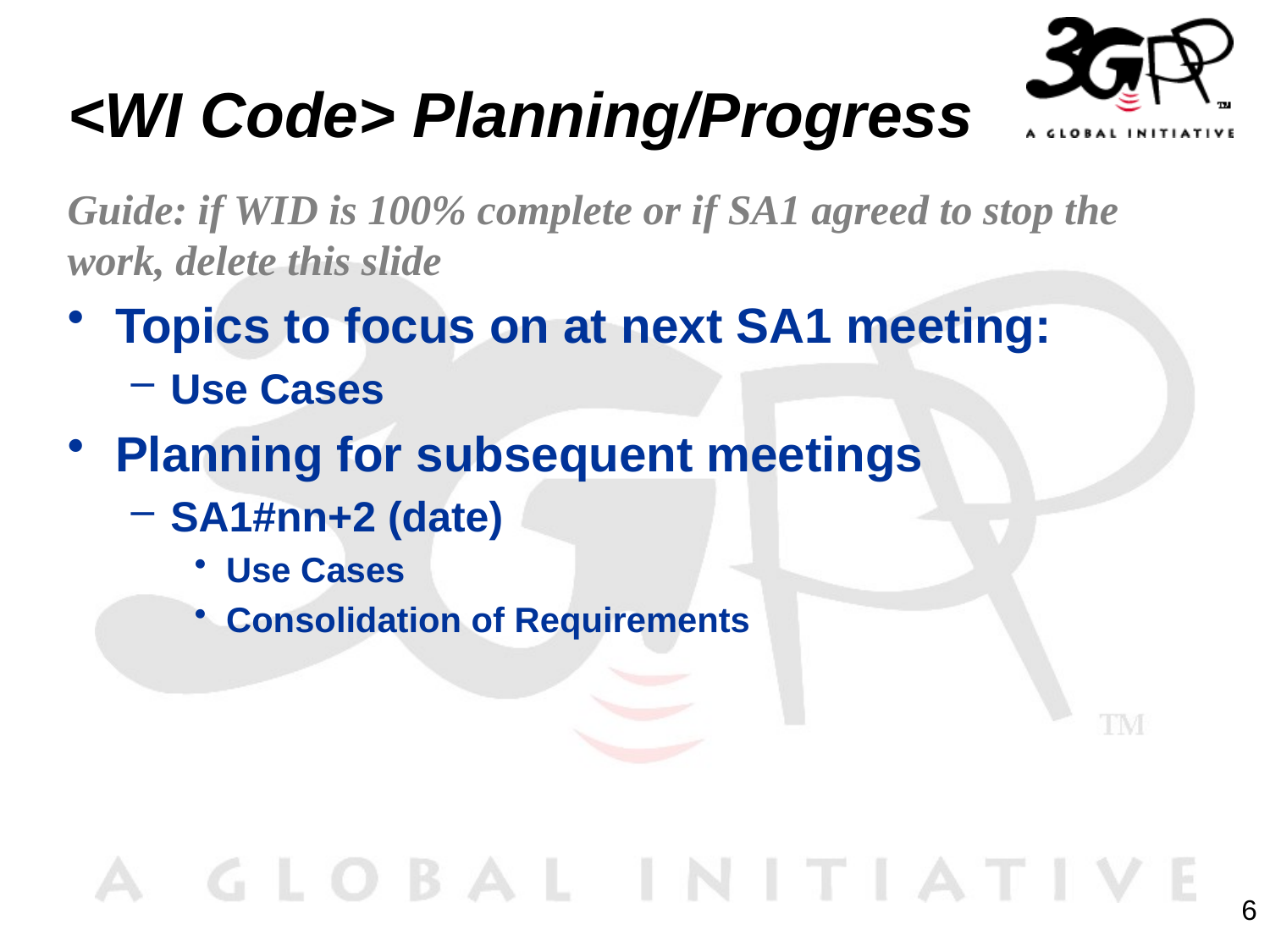

# <WI Code> Planning/Progress
Guide: if WID is 100% complete or if SA1 agreed to stop the work, delete this slide
Topics to focus on at next SA1 meeting:
Use Cases
Planning for subsequent meetings
SA1#nn+2 (date)
Use Cases
Consolidation of Requirements
6